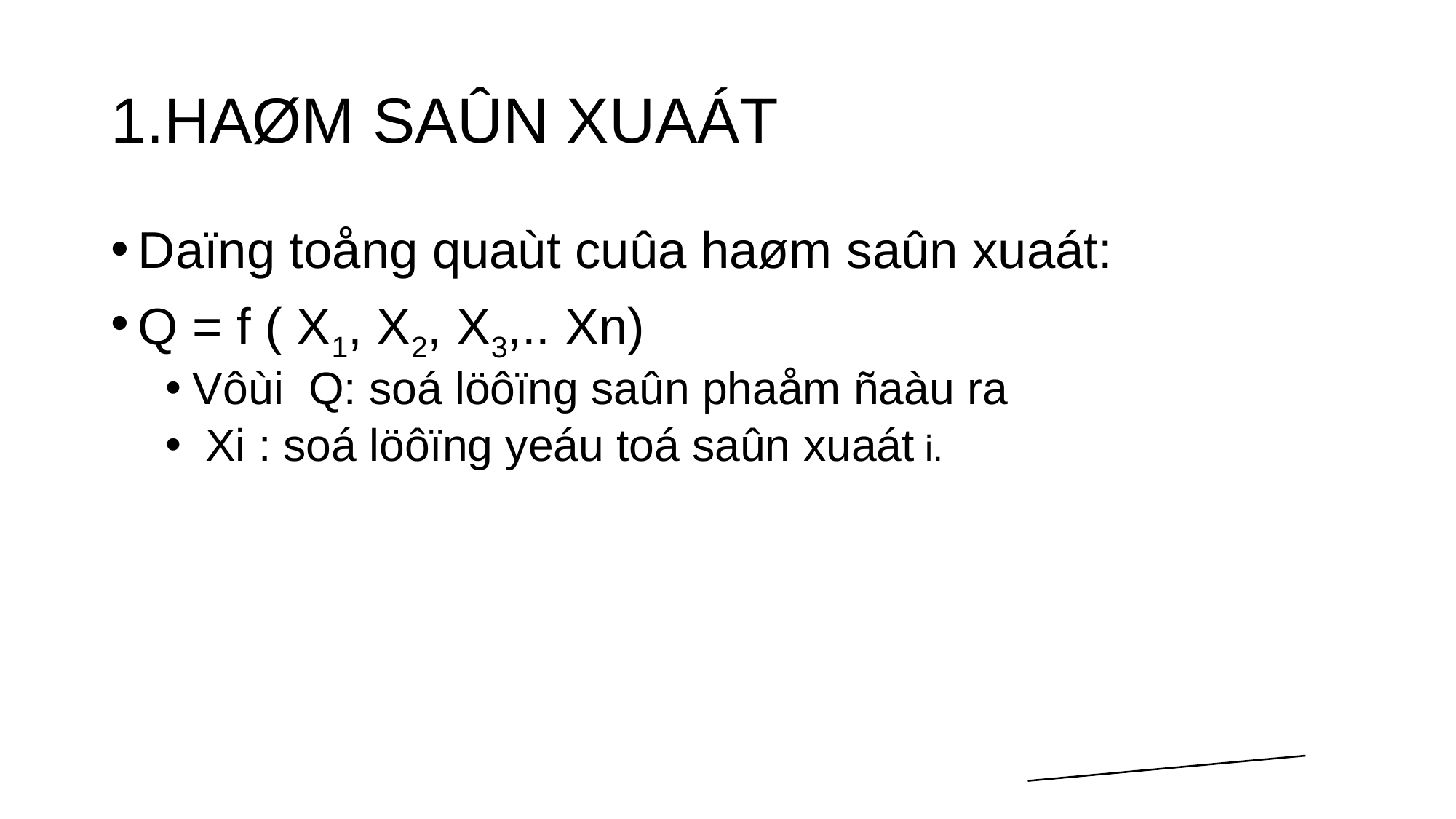

# 1.HAØM SAÛN XUAÁT
Daïng toång quaùt cuûa haøm saûn xuaát:
Q = f ( X1, X2, X3,.. Xn)
Vôùi  Q: soá löôïng saûn phaåm ñaàu ra
 Xi : soá löôïng yeáu toá saûn xuaát i.